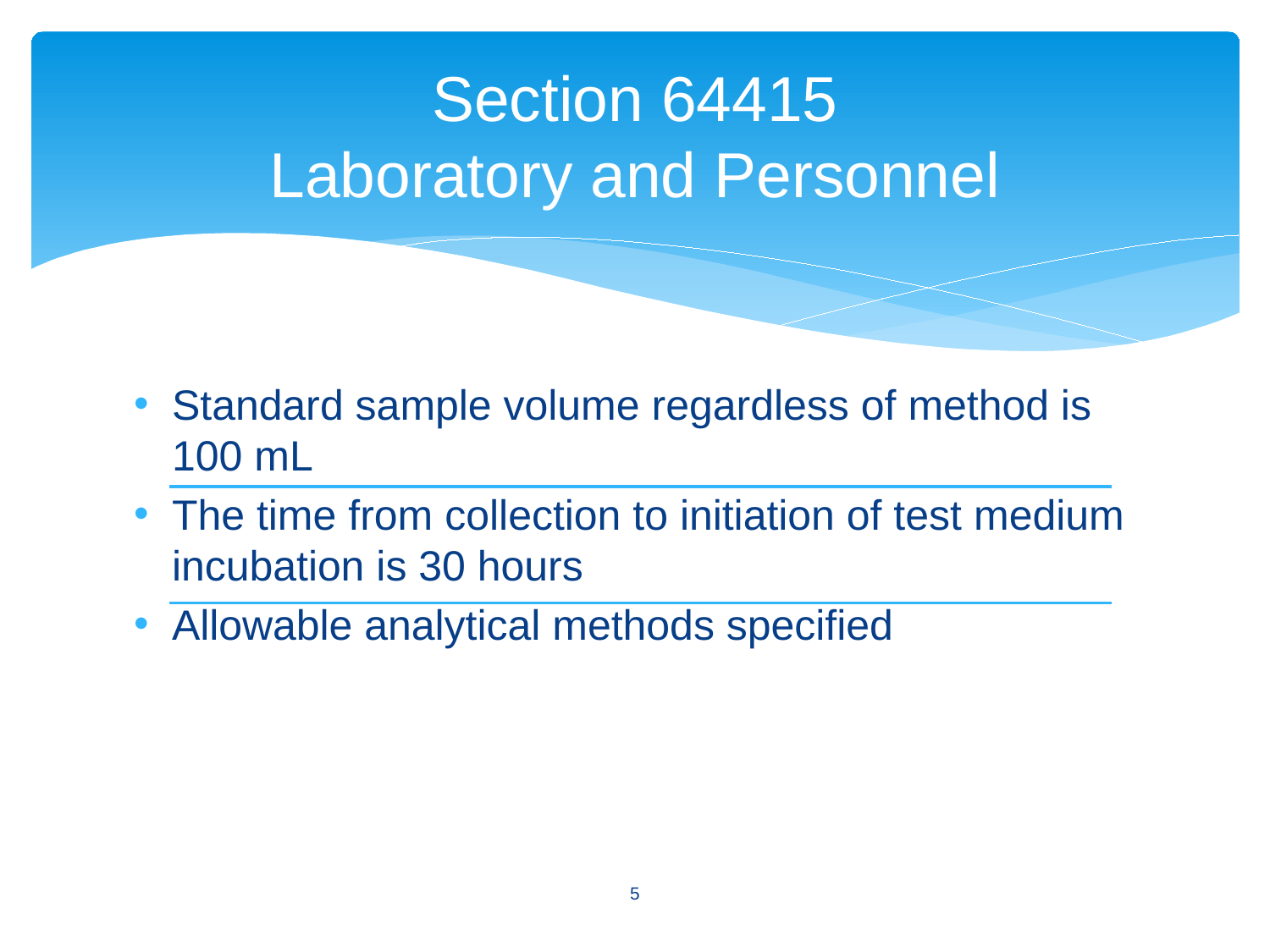

# Section 64415 Laboratory and Personnel
Standard sample volume regardless of method is
100 mL
The time from collection to initiation of test medium incubation is 30 hours
Allowable analytical methods specified
5